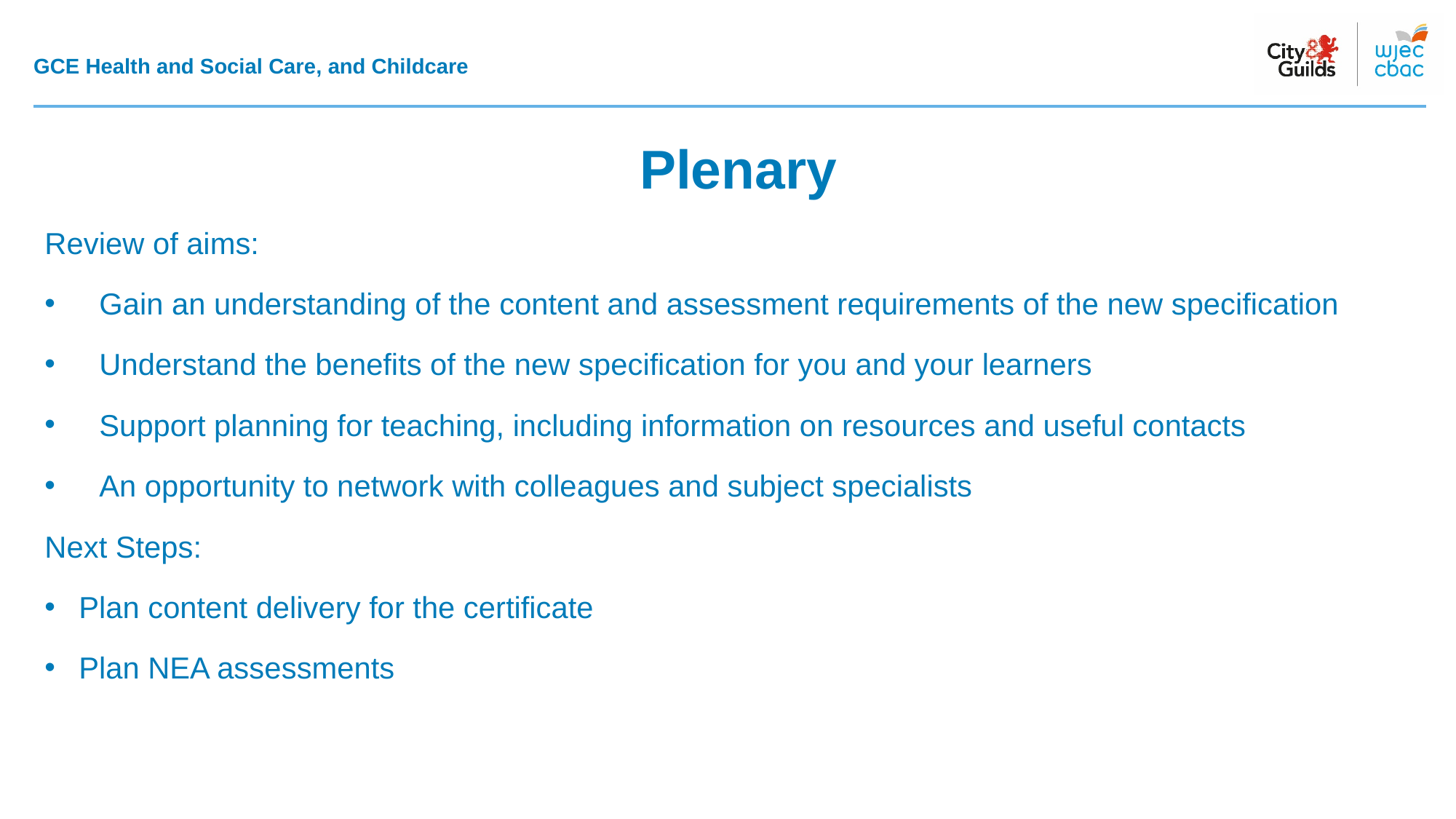

# GCE Health and Social Care, and Childcare
Plenary
Review of aims:
Gain an understanding of the content and assessment requirements of the new specification
Understand the benefits of the new specification for you and your learners
Support planning for teaching, including information on resources and useful contacts
An opportunity to network with colleagues and subject specialists
Next Steps:
Plan content delivery for the certificate
Plan NEA assessments